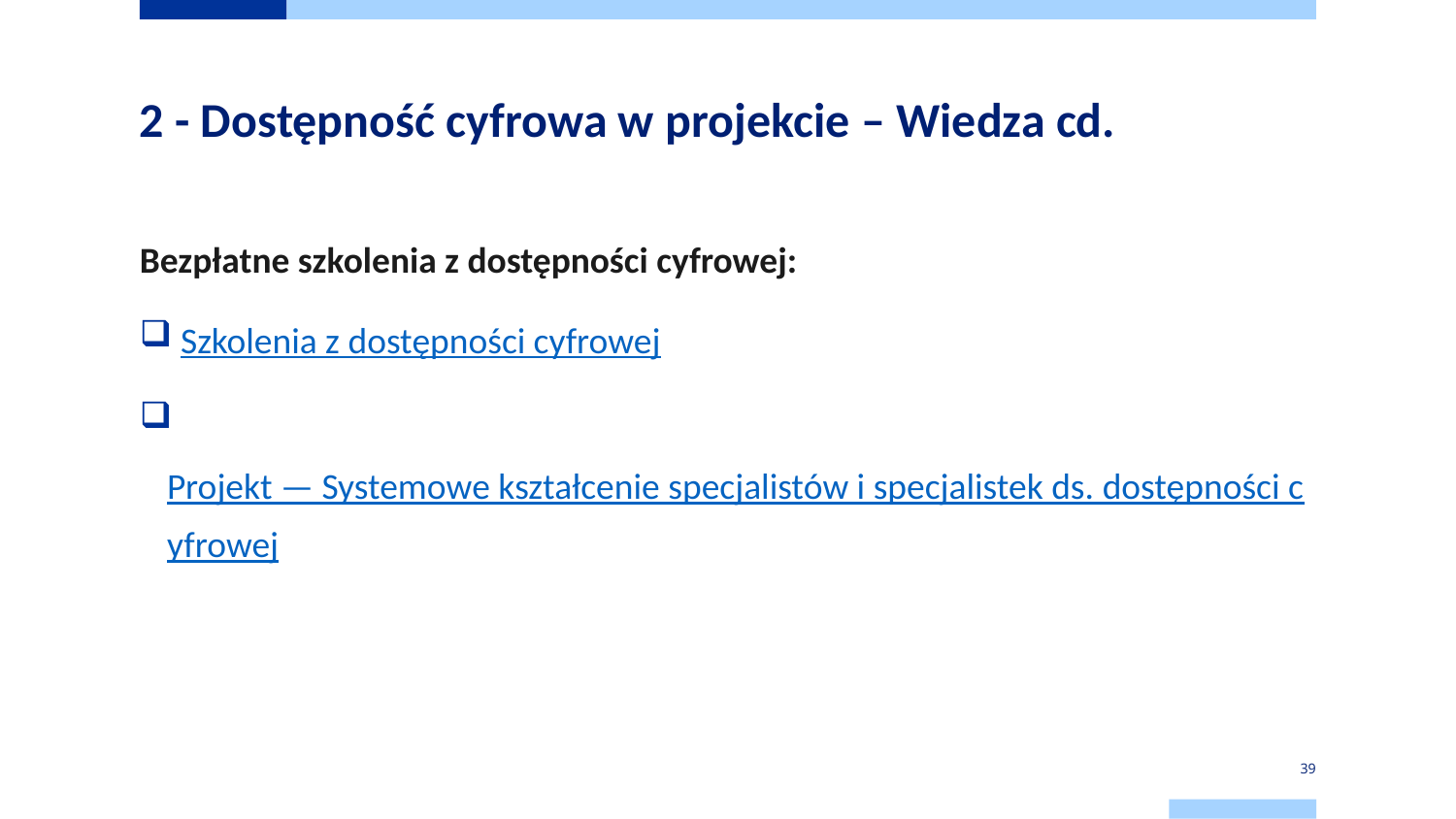

# 2 - Dostępność cyfrowa w projekcie – Wiedza cd.
Bezpłatne szkolenia z dostępności cyfrowej:
 Szkolenia z dostępności cyfrowej
 Projekt — Systemowe kształcenie specjalistów i specjalistek ds. dostępności cyfrowej
39